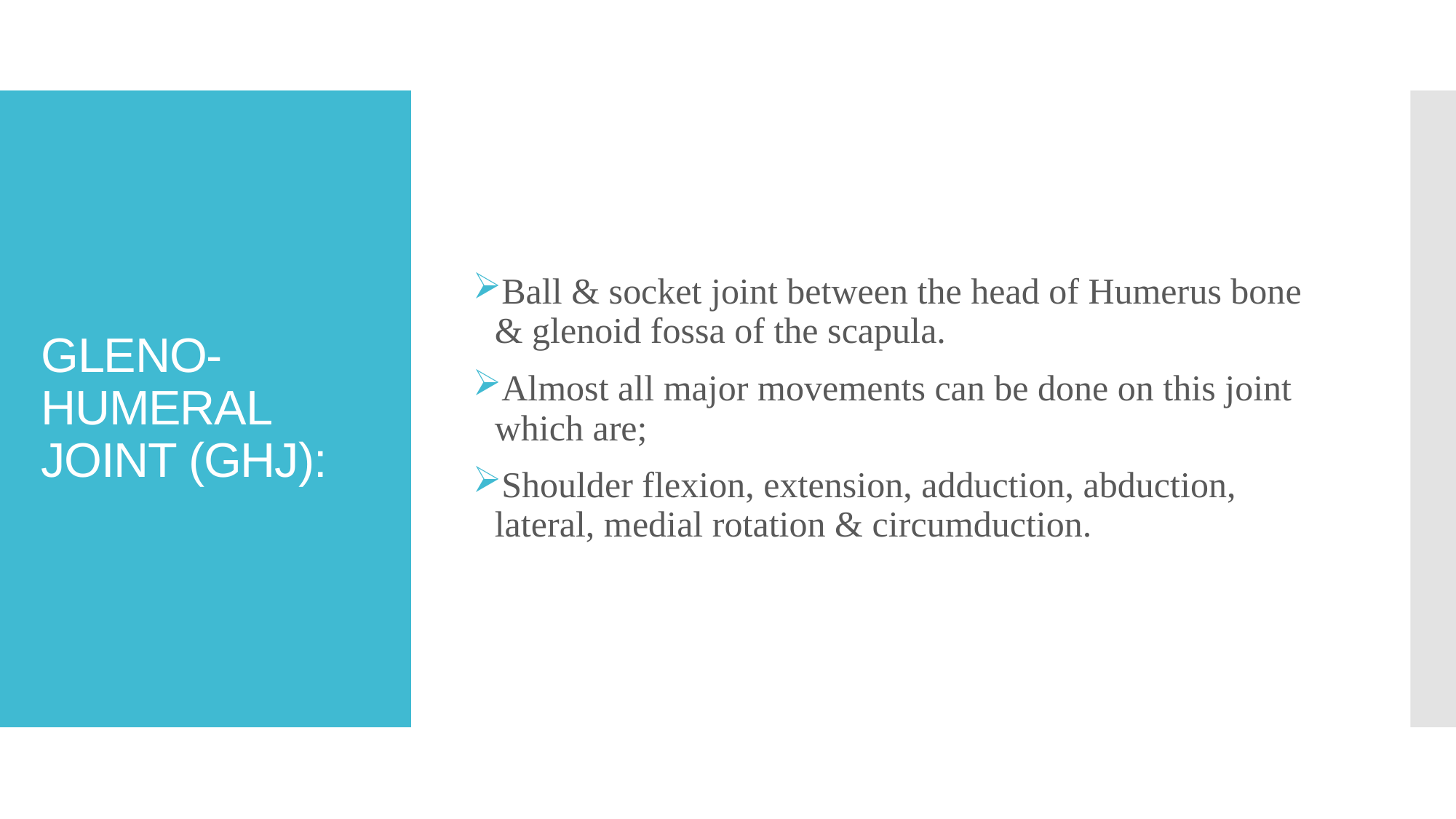

Ball & socket joint between the head of Humerus bone & glenoid fossa of the scapula.
Almost all major movements can be done on this joint which are;
Shoulder flexion, extension, adduction, abduction, lateral, medial rotation & circumduction.
# GLENO- HUMERAL JOINT (GHJ):